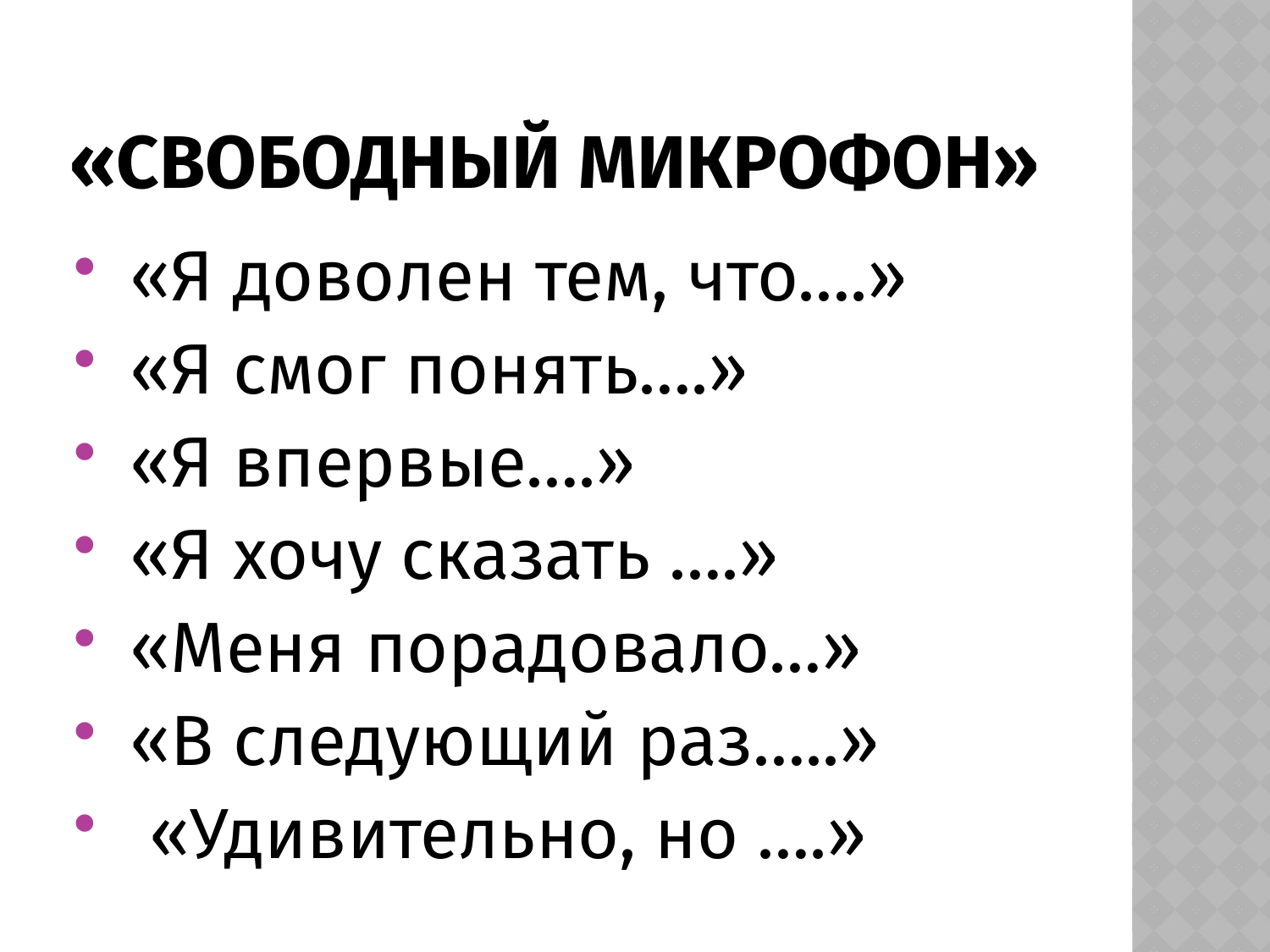

# «СВОБОДНЫЙ МИКРОФОН»
 «Я доволен тем, что….»
 «Я смог понять….»
 «Я впервые….»
 «Я хочу сказать ….»
 «Меня порадовало…»
 «В следующий раз…..»
  «Удивительно, но ….»